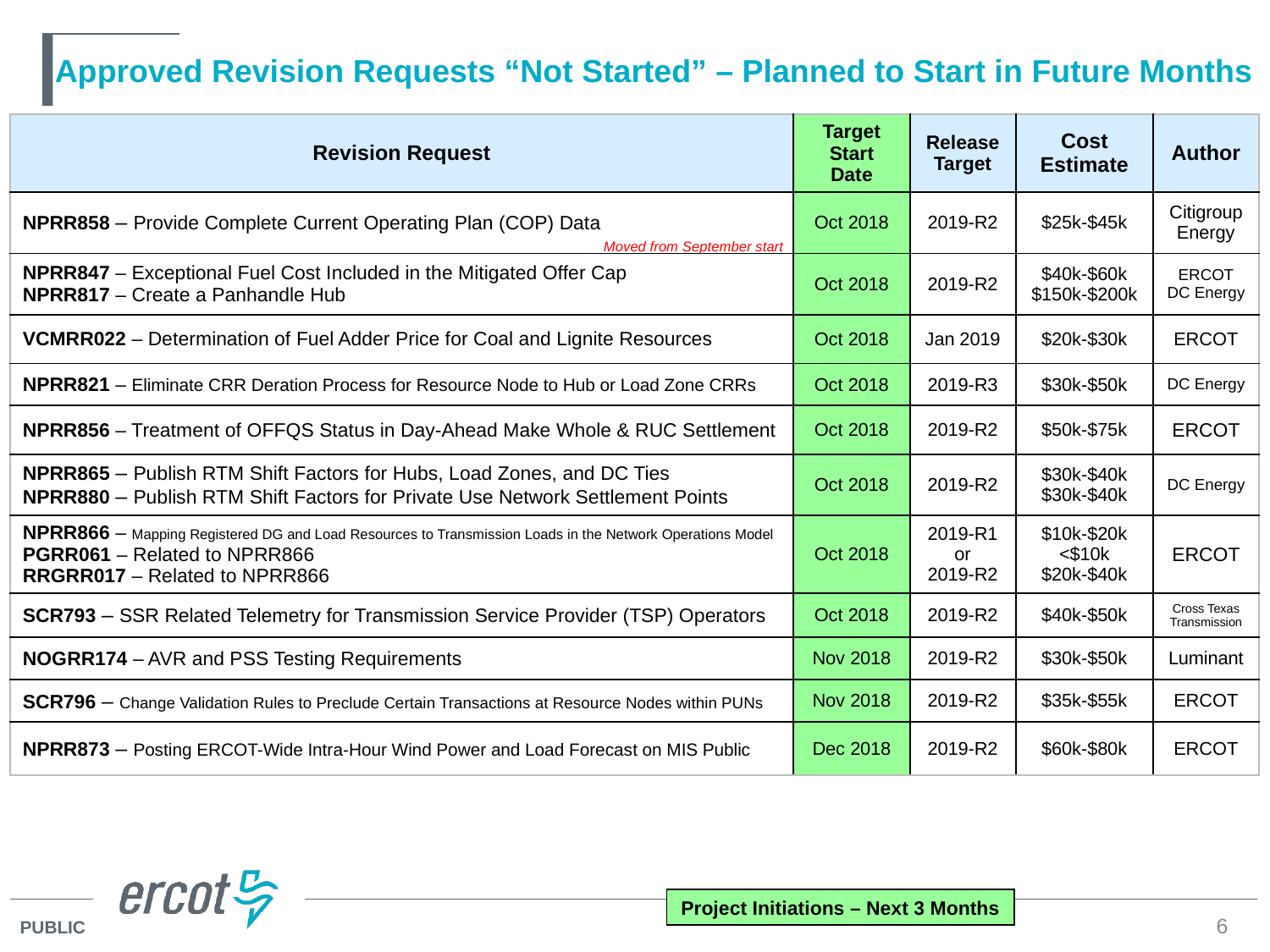

# Approved Revision Requests “Not Started” – Planned to Start in Future Months
| Revision Request | Target Start Date | Release Target | Cost Estimate | Author |
| --- | --- | --- | --- | --- |
| NPRR858 – Provide Complete Current Operating Plan (COP) Data | Oct 2018 | 2019-R2 | $25k-$45k | Citigroup Energy |
| NPRR847 – Exceptional Fuel Cost Included in the Mitigated Offer Cap NPRR817 – Create a Panhandle Hub | Oct 2018 | 2019-R2 | $40k-$60k $150k-$200k | ERCOT DC Energy |
| VCMRR022 – Determination of Fuel Adder Price for Coal and Lignite Resources | Oct 2018 | Jan 2019 | $20k-$30k | ERCOT |
| NPRR821 – Eliminate CRR Deration Process for Resource Node to Hub or Load Zone CRRs | Oct 2018 | 2019-R3 | $30k-$50k | DC Energy |
| NPRR856 – Treatment of OFFQS Status in Day-Ahead Make Whole & RUC Settlement | Oct 2018 | 2019-R2 | $50k-$75k | ERCOT |
| NPRR865 – Publish RTM Shift Factors for Hubs, Load Zones, and DC Ties NPRR880 – Publish RTM Shift Factors for Private Use Network Settlement Points | Oct 2018 | 2019-R2 | $30k-$40k $30k-$40k | DC Energy |
| NPRR866 – Mapping Registered DG and Load Resources to Transmission Loads in the Network Operations Model PGRR061 – Related to NPRR866 RRGRR017 – Related to NPRR866 | Oct 2018 | 2019-R1 or 2019-R2 | $10k-$20k <$10k $20k-$40k | ERCOT |
| SCR793 – SSR Related Telemetry for Transmission Service Provider (TSP) Operators | Oct 2018 | 2019-R2 | $40k-$50k | Cross Texas Transmission |
| NOGRR174 – AVR and PSS Testing Requirements | Nov 2018 | 2019-R2 | $30k-$50k | Luminant |
| SCR796 – Change Validation Rules to Preclude Certain Transactions at Resource Nodes within PUNs | Nov 2018 | 2019-R2 | $35k-$55k | ERCOT |
| NPRR873 – Posting ERCOT-Wide Intra-Hour Wind Power and Load Forecast on MIS Public | Dec 2018 | 2019-R2 | $60k-$80k | ERCOT |
Moved from September start
Project Initiations – Next 3 Months
6